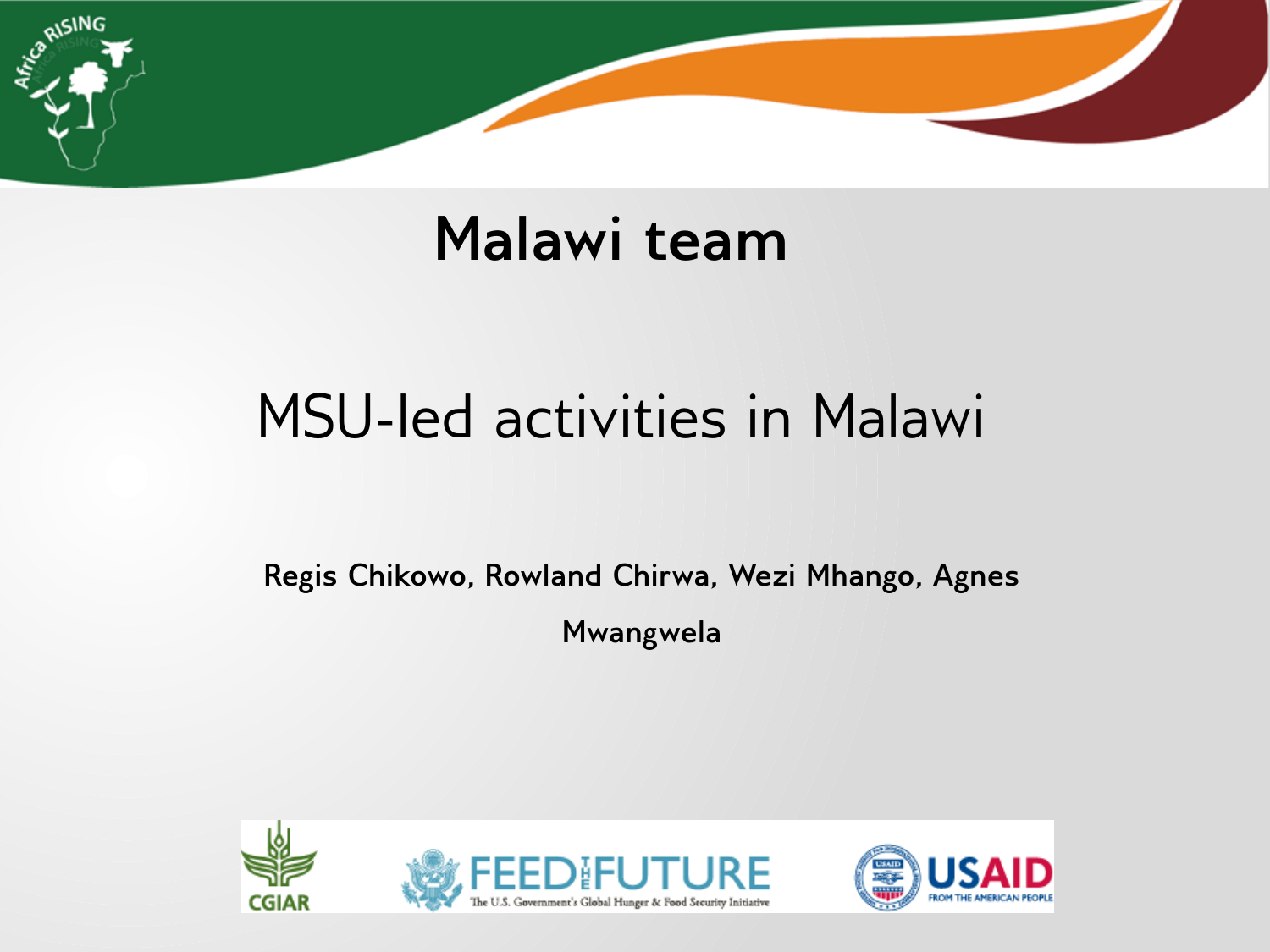

Malawi team

MSU-led activities in Malawi
Regis Chikowo, Rowland Chirwa, Wezi Mhango, Agnes Mwangwela